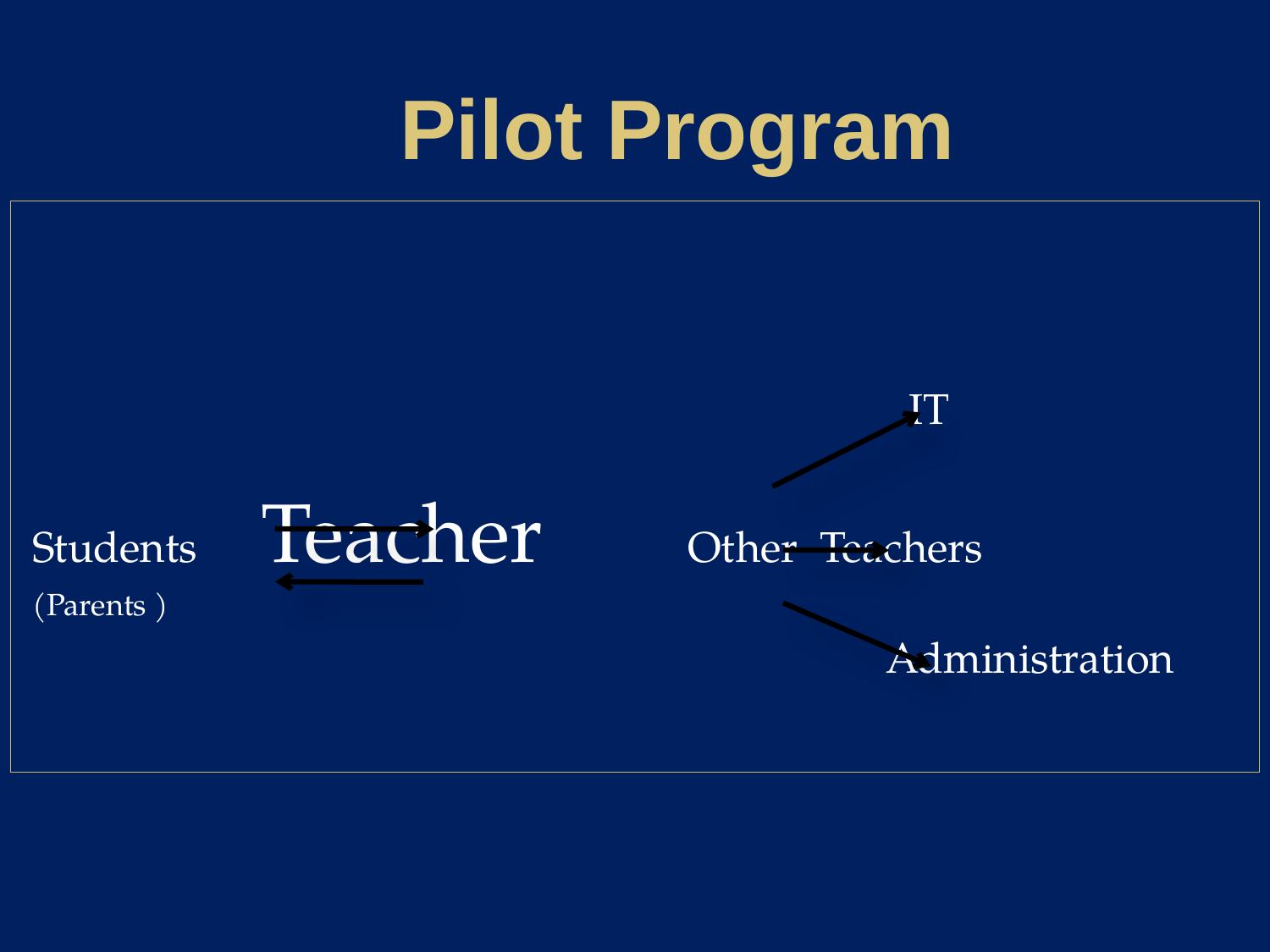

# Pilot Program

                                                                                                                   IT

Students  		 Teacher       Other  Teachers
(Parents )
                                                                                                                Administration